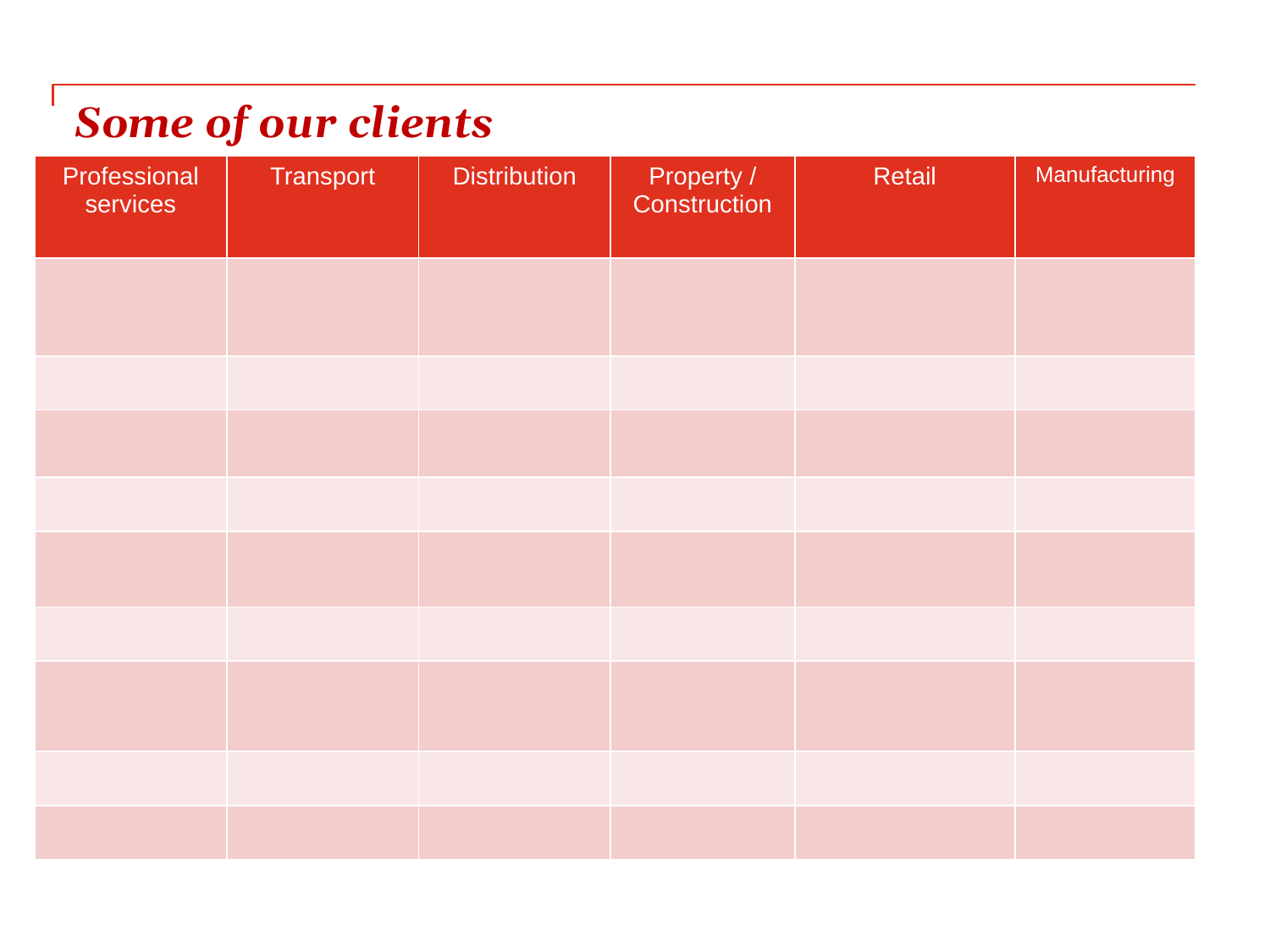

# Some of our clients
| Professional services | Transport | Distribution | Property / Construction | Retail | Manufacturing |
| --- | --- | --- | --- | --- | --- |
|  |  |  |  |  |  |
|  |  |  |  |  |  |
|  |  |  |  |  |  |
|  |  |  |  |  |  |
|  |  |  |  |  |  |
|  |  |  |  |  |  |
|  |  |  |  |  |  |
|  |  |  |  |  |  |
|  |  |  |  |  |  |